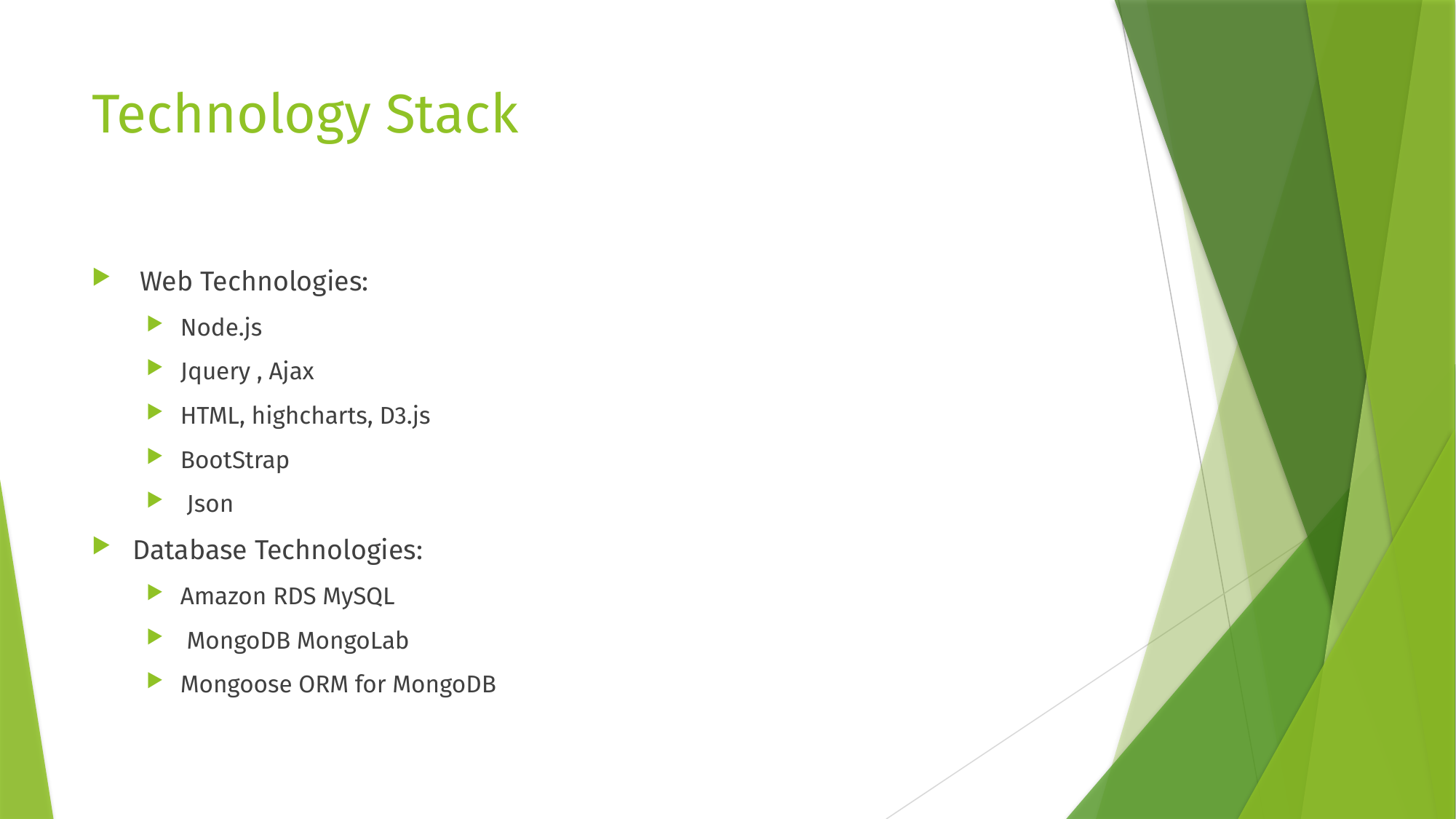

# Technology Stack
 Web Technologies:
Node.js
Jquery , Ajax
HTML, highcharts, D3.js
BootStrap
 Json
Database Technologies:
Amazon RDS MySQL
 MongoDB MongoLab
Mongoose ORM for MongoDB